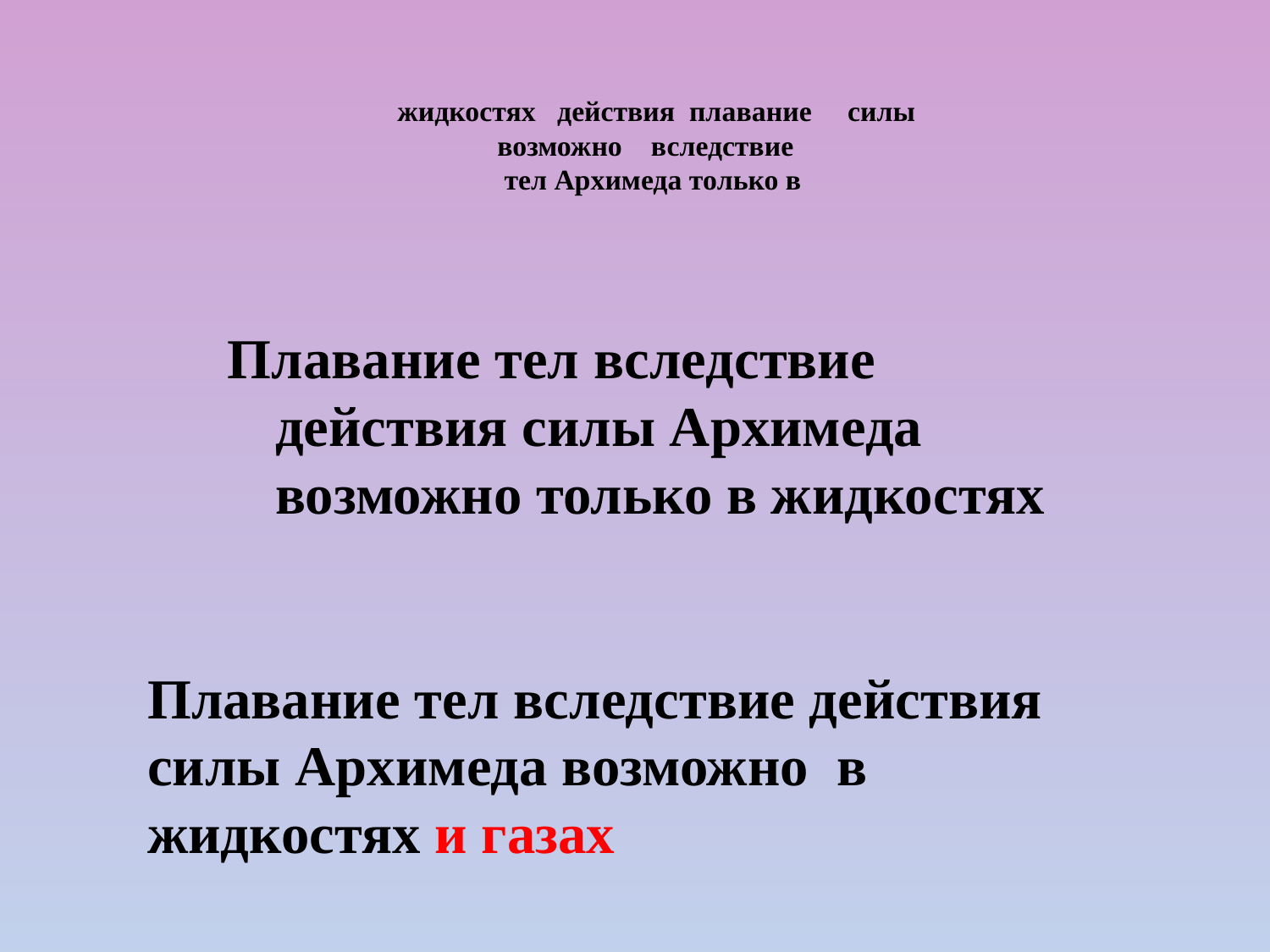

# жидкостях   действия  плавание     силы возможно    вследствие тел Архимеда только в
Плавание тел вследствие действия силы Архимеда возможно только в жидкостях
Плавание тел вследствие действия силы Архимеда возможно  в жидкостях и газах